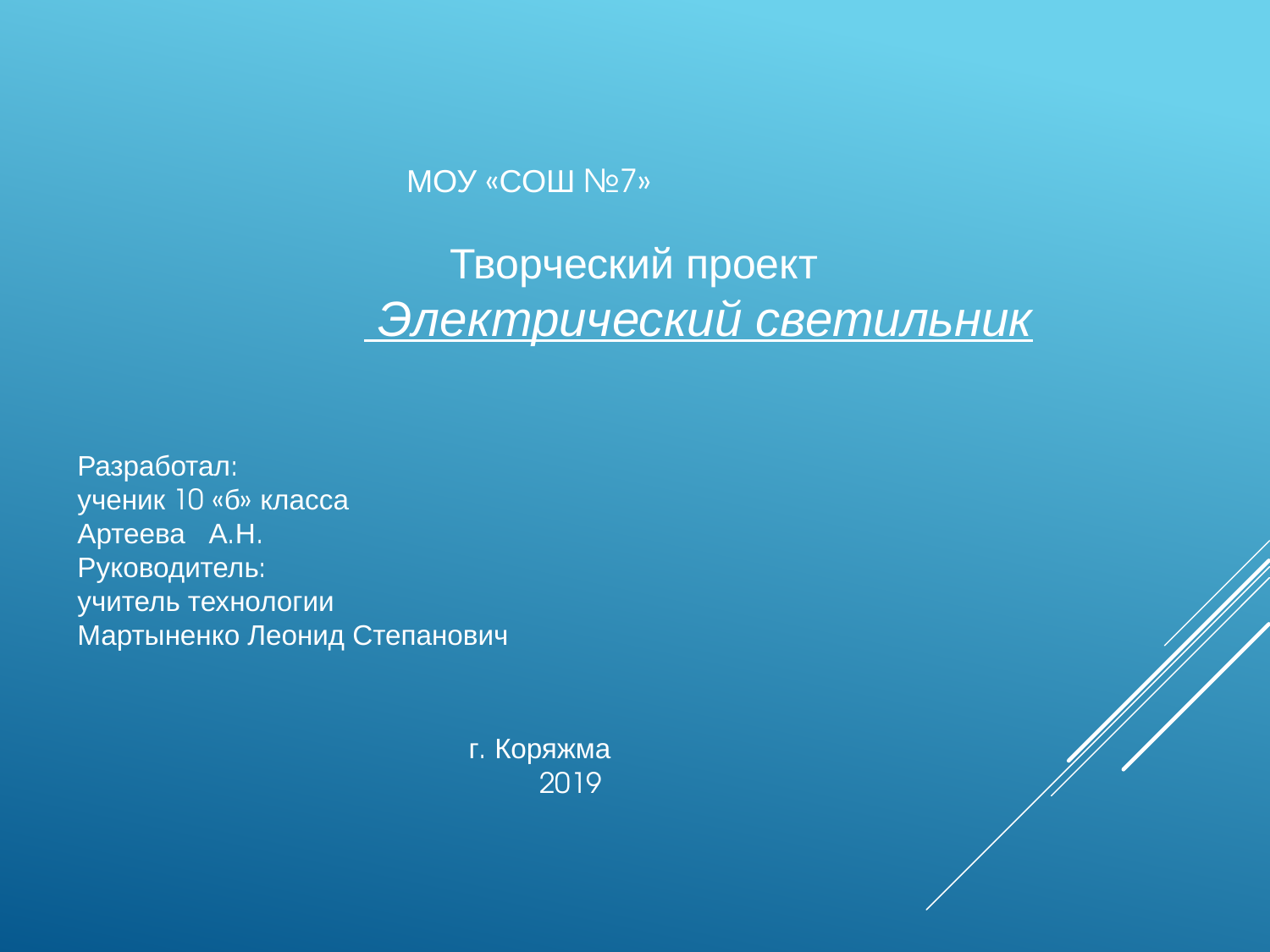

МОУ «СОШ №7»

                                Творческий проект
                      Электрический светильник

Разработал:
ученик 10 «б» класса
Артеева   А.Н.
Руководитель:
учитель технологии
Мартыненко Леонид Степанович

                                            г. Коряжма
                                                           2019